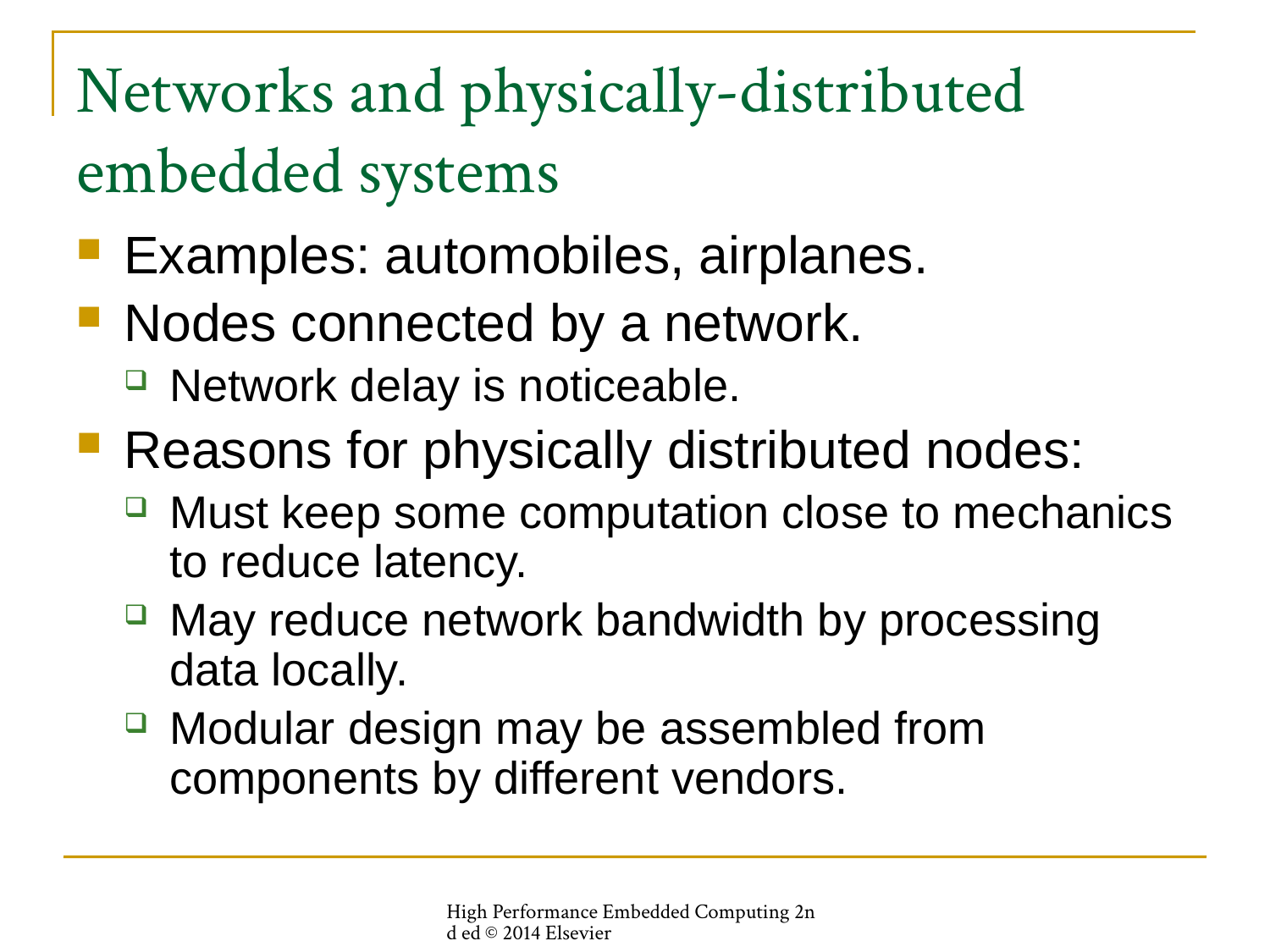

# Networks and physically-distributed embedded systems
Examples: automobiles, airplanes.
Nodes connected by a network.
Network delay is noticeable.
Reasons for physically distributed nodes:
Must keep some computation close to mechanics to reduce latency.
May reduce network bandwidth by processing data locally.
Modular design may be assembled from components by different vendors.
High Performance Embedded Computing 2nd ed © 2014 Elsevier